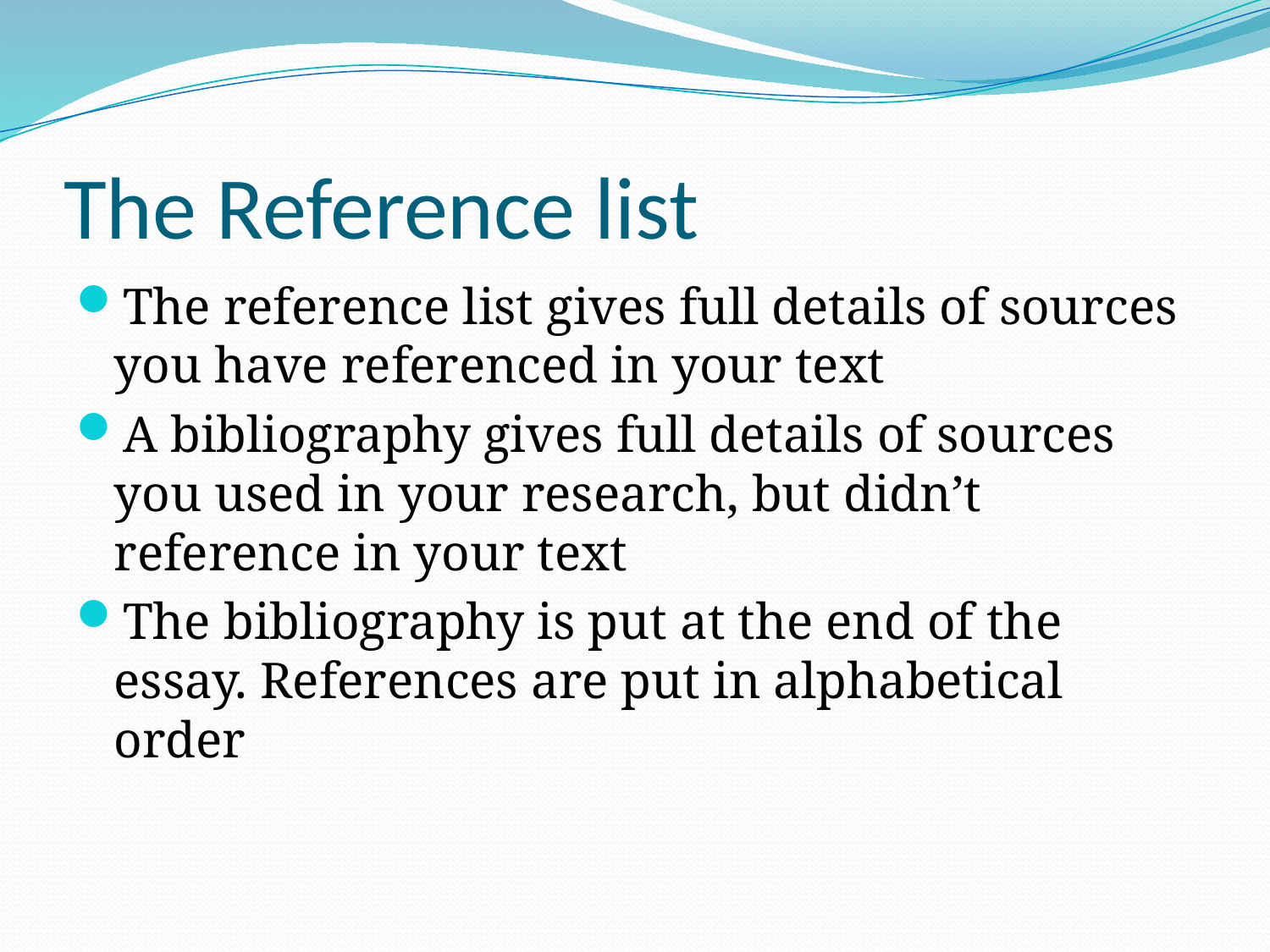

# The Reference list
The reference list gives full details of sources you have referenced in your text
A bibliography gives full details of sources you used in your research, but didn’t reference in your text
The bibliography is put at the end of the essay. References are put in alphabetical order